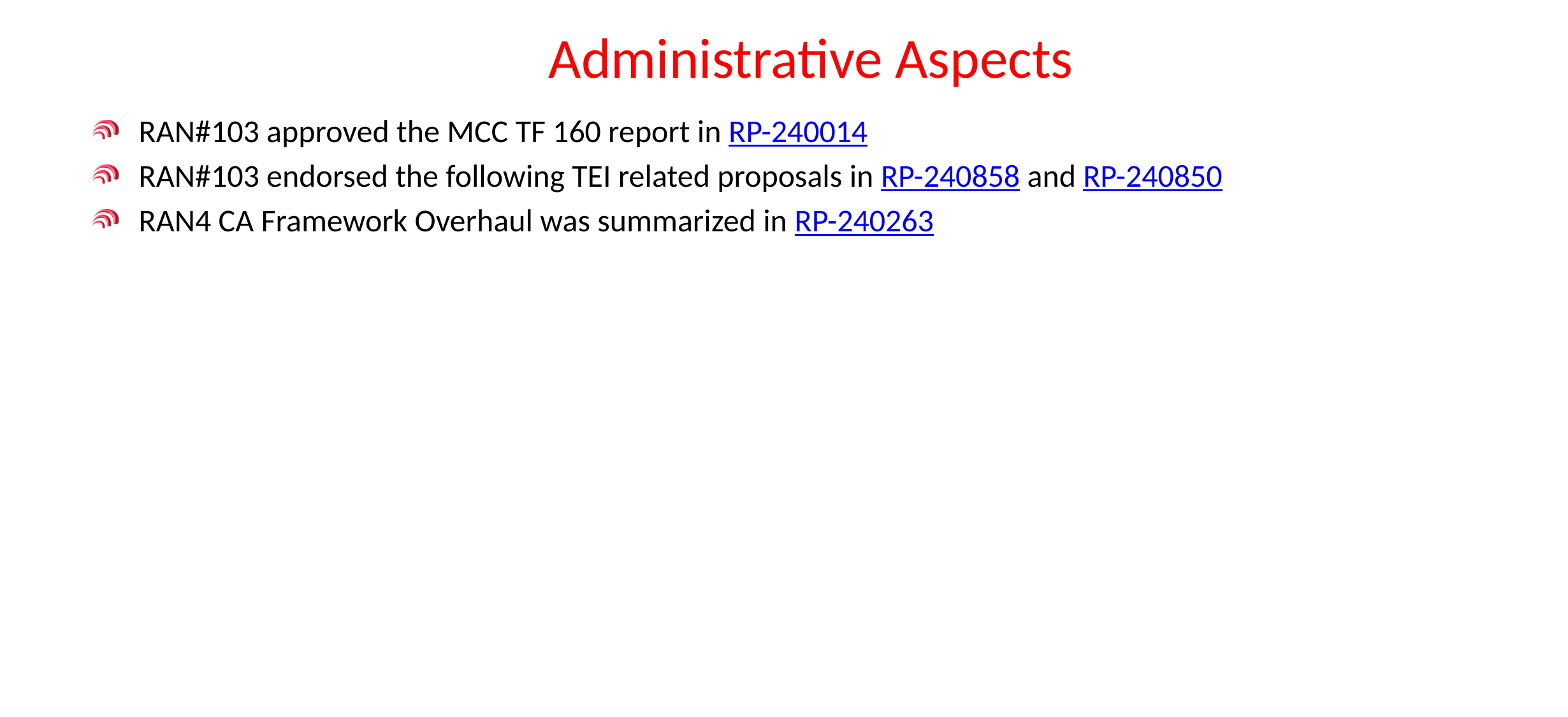

# Administrative Aspects
RAN#103 approved the MCC TF 160 report in RP-240014
RAN#103 endorsed the following TEI related proposals in RP-240858 and RP-240850
RAN4 CA Framework Overhaul was summarized in RP-240263